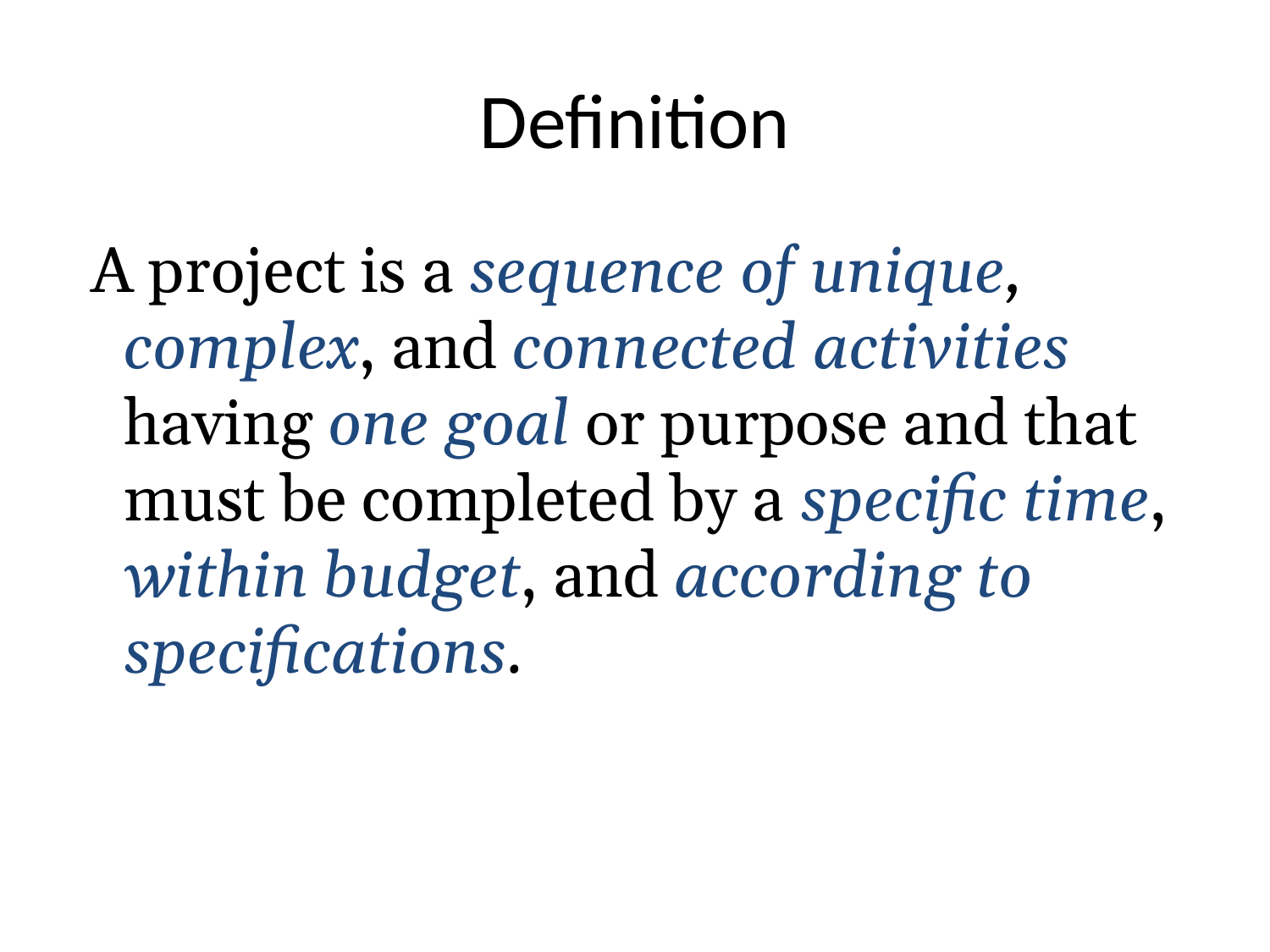

# Definition
 A project is a sequence of unique, complex, and connected activities having one goal or purpose and that must be completed by a specific time, within budget, and according to specifications.